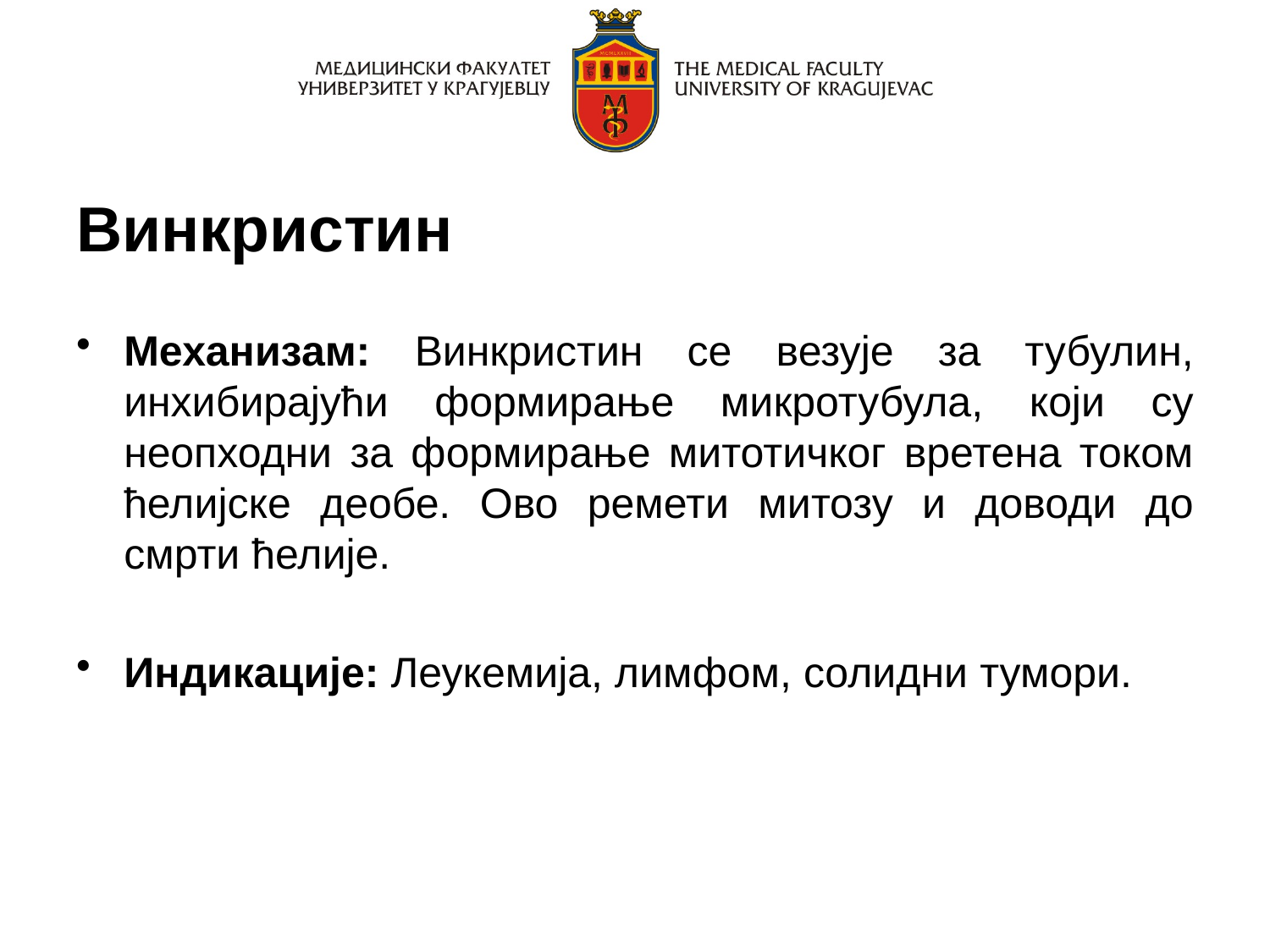

# Винкристин
Механизам: Винкристин се везује за тубулин, инхибирајући формирање микротубула, који су неопходни за формирање митотичког вретена током ћелијске деобе. Ово ремети митозу и доводи до смрти ћелије.

Индикације: Леукемија, лимфом, солидни тумори.